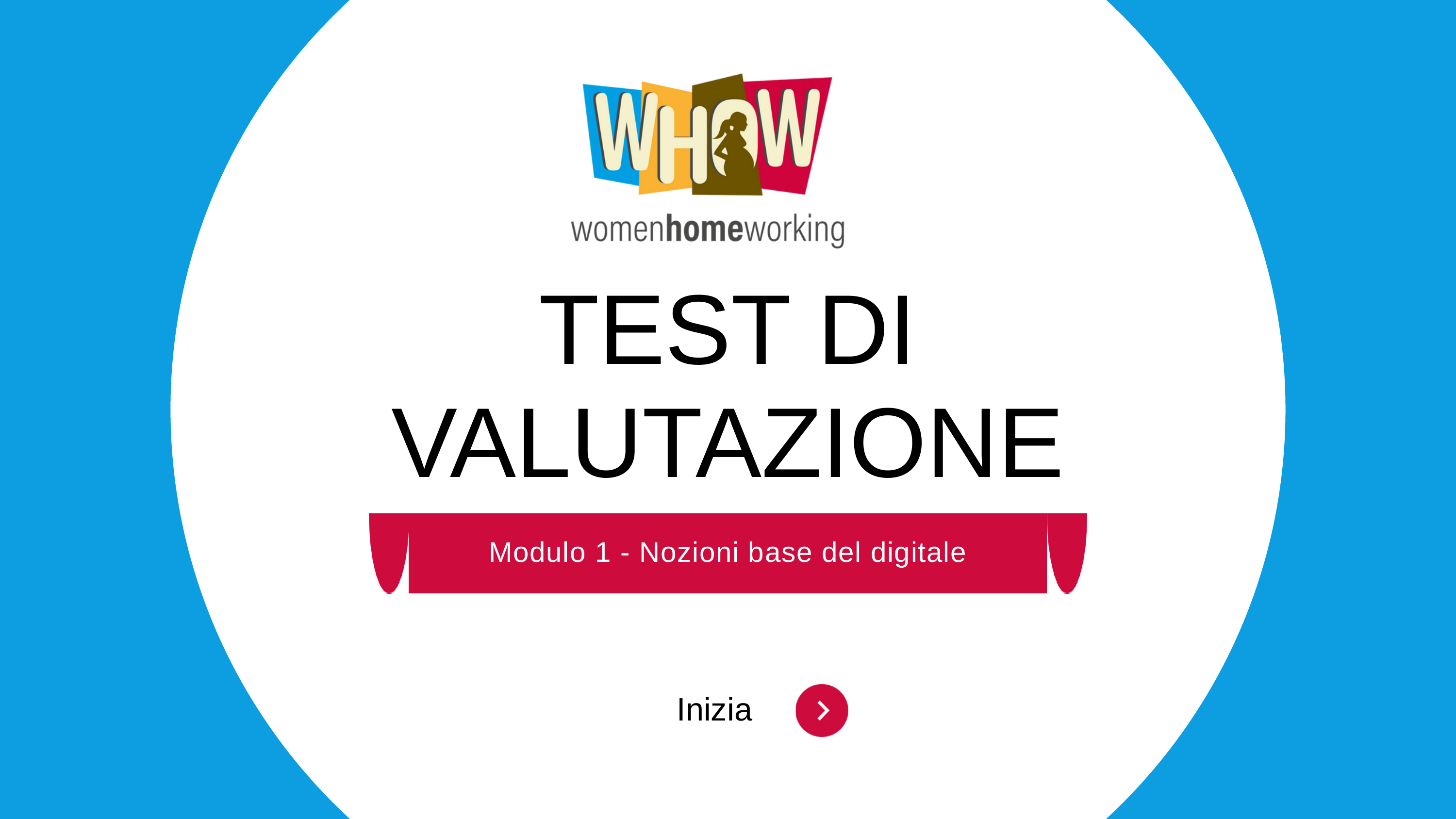

TEST DI VALUTAZIONE

Modulo 1 - Nozioni base del digitale

Inizia